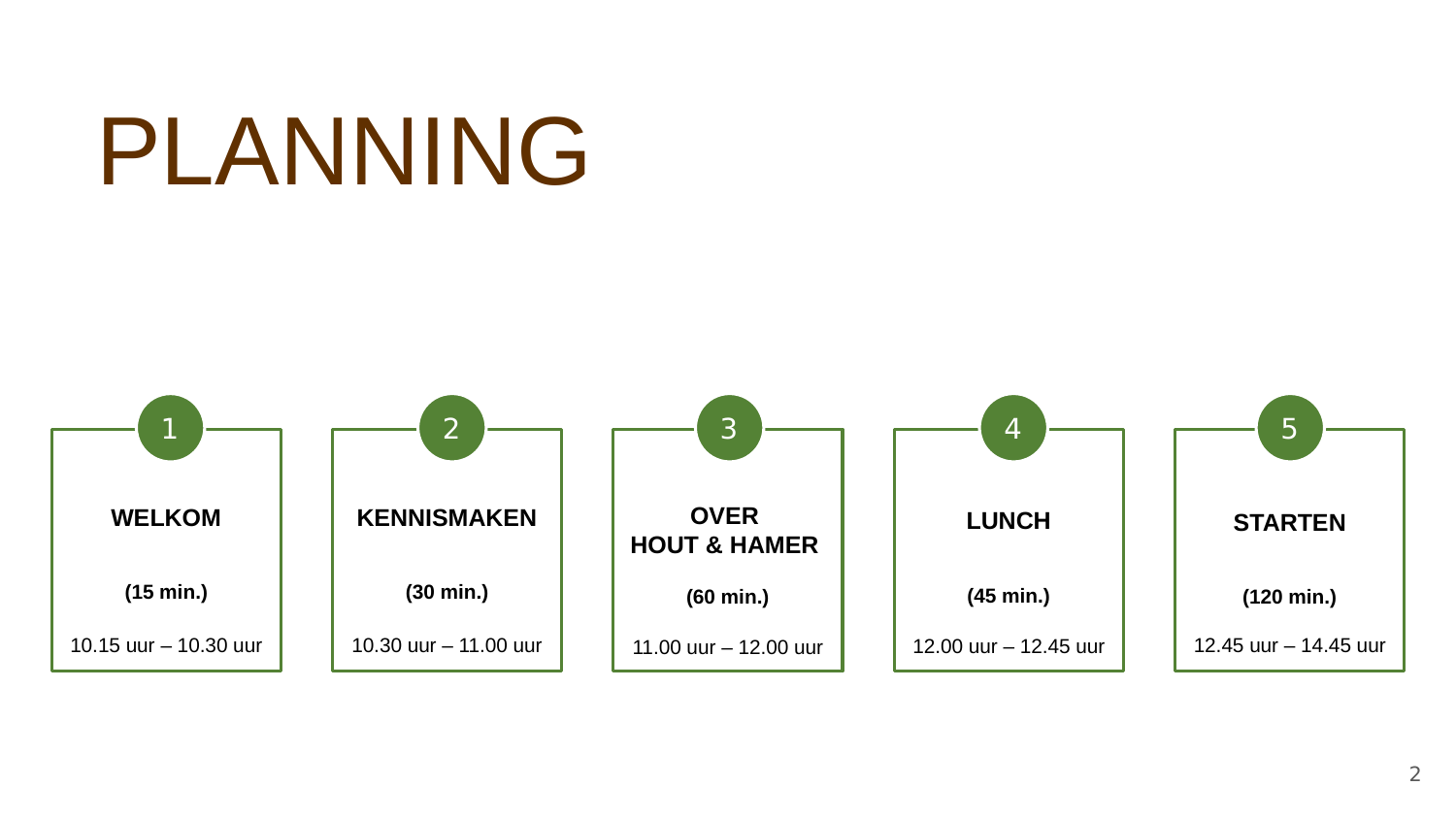

PLANNING
2
3
4
5
1

KENNISMAKEN

(30 min.)

10.30 uur – 11.00 uur

STARTEN

(120 min.)

12.45 uur – 14.45 uur

OVER
HOUT & HAMER

(60 min.)

11.00 uur – 12.00 uur

LUNCH

(45 min.)

12.00 uur – 12.45 uur

WELKOM

(15 min.)

10.15 uur – 10.30 uur

2